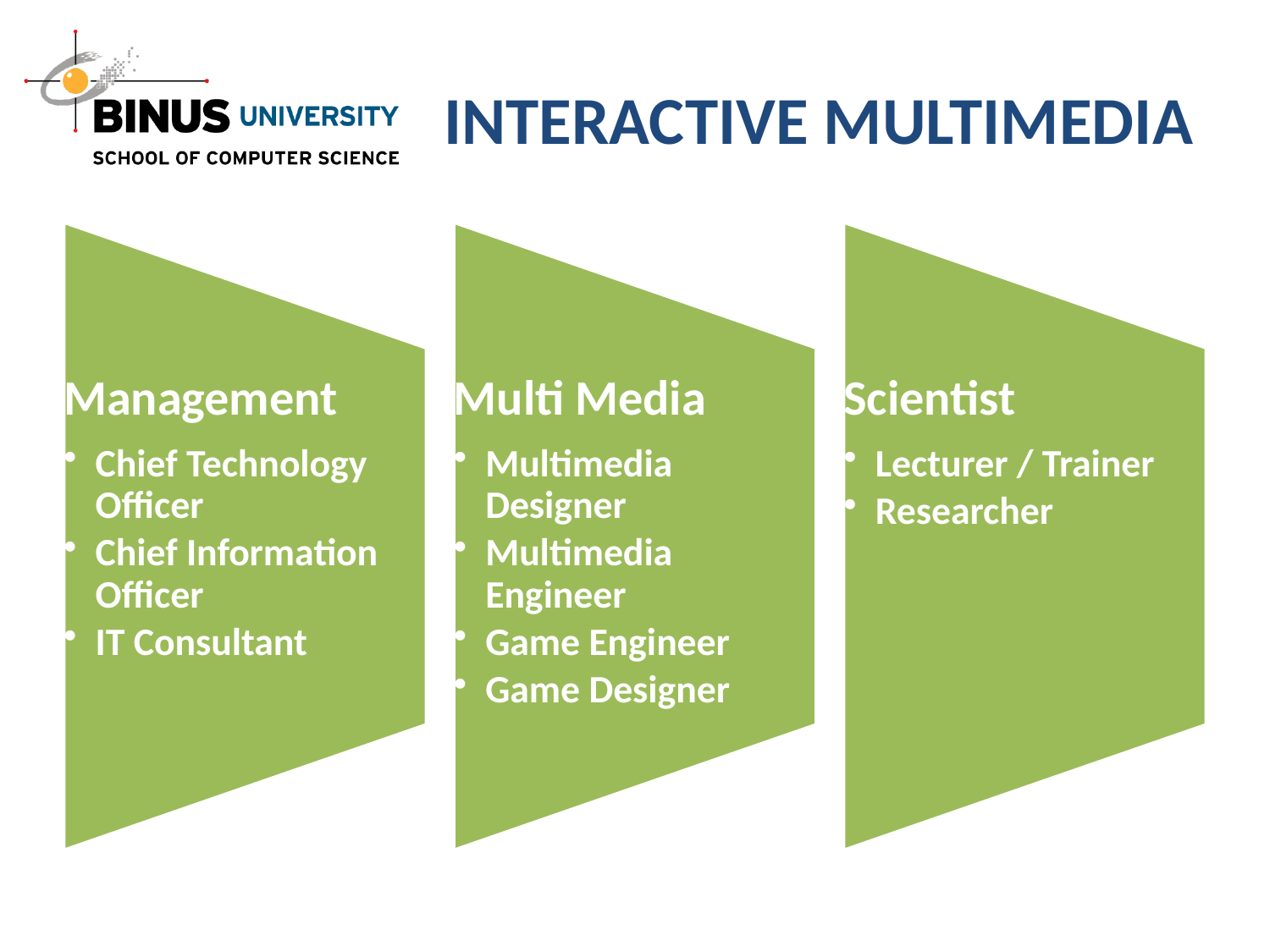

# Interactive multimedia
Management
Chief Technology Officer
Chief Information Officer
IT Consultant
Multi Media
Multimedia Designer
Multimedia Engineer
Game Engineer
Game Designer
Scientist
Lecturer / Trainer
Researcher